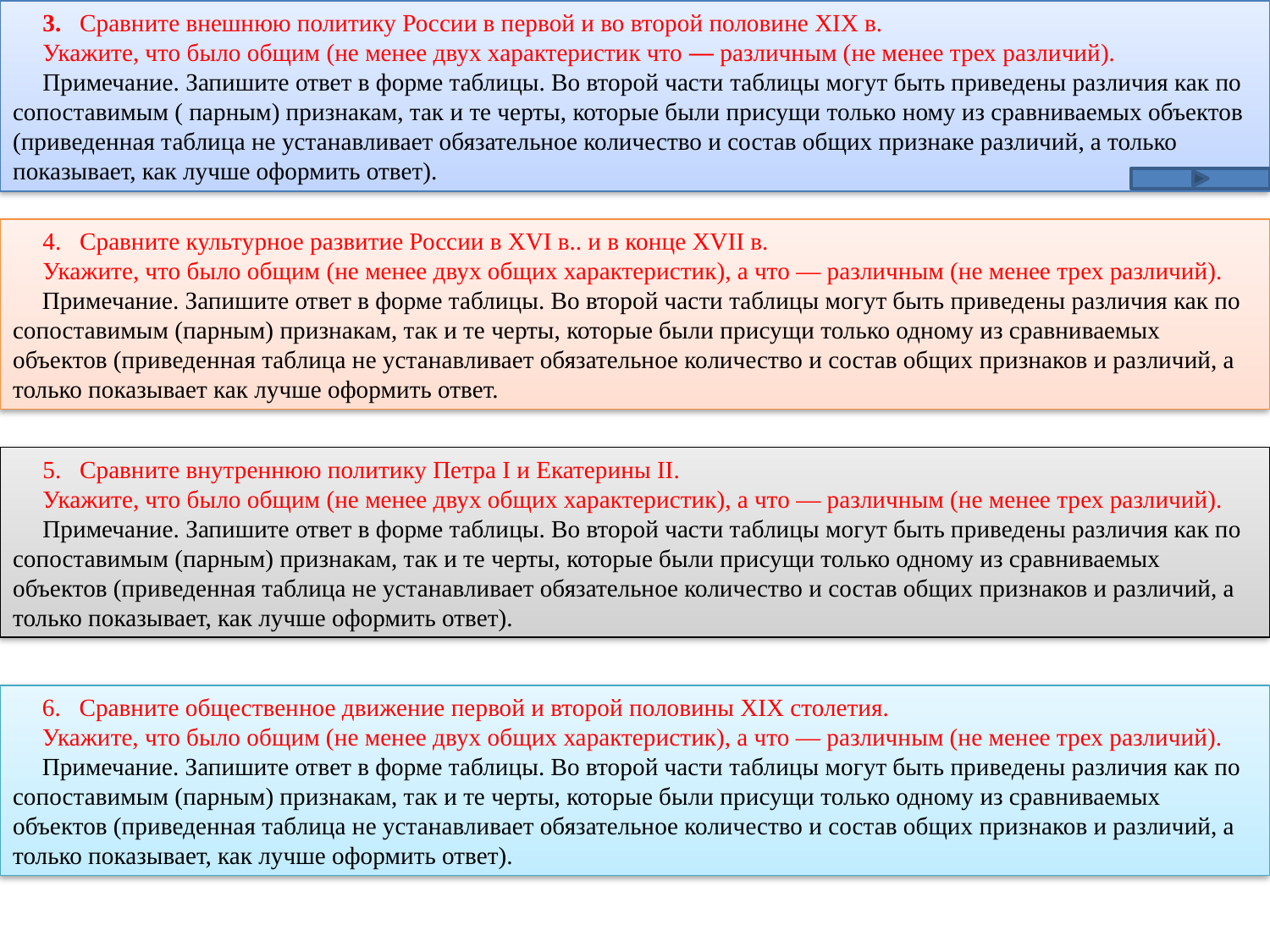

3.   Сравните внешнюю политику России в первой и во второй половине XIX в.
Укажите, что было общим (не менее двух характеристик что — различным (не менее трех различий).
Примечание. Запишите ответ в форме таблицы. Во второй части таблицы могут быть приведены различия как по сопоставимым ( парным) признакам, так и те черты, которые были присущи только ному из сравниваемых объектов (приведенная таблица не устанавливает обязательное количество и состав общих признаке различий, а только показывает, как лучше оформить ответ).

4.   Сравните культурное развитие России в XVI в.. и в конце XVII в.
Укажите, что было общим (не менее двух общих характеристик), а что — различным (не менее трех различий).
Примечание. Запишите ответ в форме таблицы. Во второй части таблицы могут быть приведены различия как по сопоставимым (парным) признакам, так и те черты, которые были присущи только одному из сравниваемых объектов (приведенная таблица не устанавливает обязательное количество и состав общих признаков и различий, а только показывает как лучше оформить ответ.
5.   Сравните внутреннюю политику Петра I и Екатерины II.
Укажите, что было общим (не менее двух общих характеристик), а что — различным (не менее трех различий).
Примечание. Запишите ответ в форме таблицы. Во второй части таблицы могут быть приведены различия как по сопоставимым (парным) признакам, так и те черты, которые были присущи только одному из сравниваемых объектов (приведенная таблица не устанавливает обязательное количество и состав общих признаков и различий, а только показывает, как лучше оформить ответ).
6.   Сравните общественное движение первой и второй половины XIX столетия.
Укажите, что было общим (не менее двух общих характеристик), а что — различным (не менее трех различий).
Примечание. Запишите ответ в форме таблицы. Во второй части таблицы могут быть приведены различия как по сопоставимым (пар­ным) признакам, так и те черты, которые были присущи только одному из сравниваемых объектов (приведенная таблица не устанавливает обязательное количество и состав общих признаков и различий, а только показывает, как лучше оформить ответ).